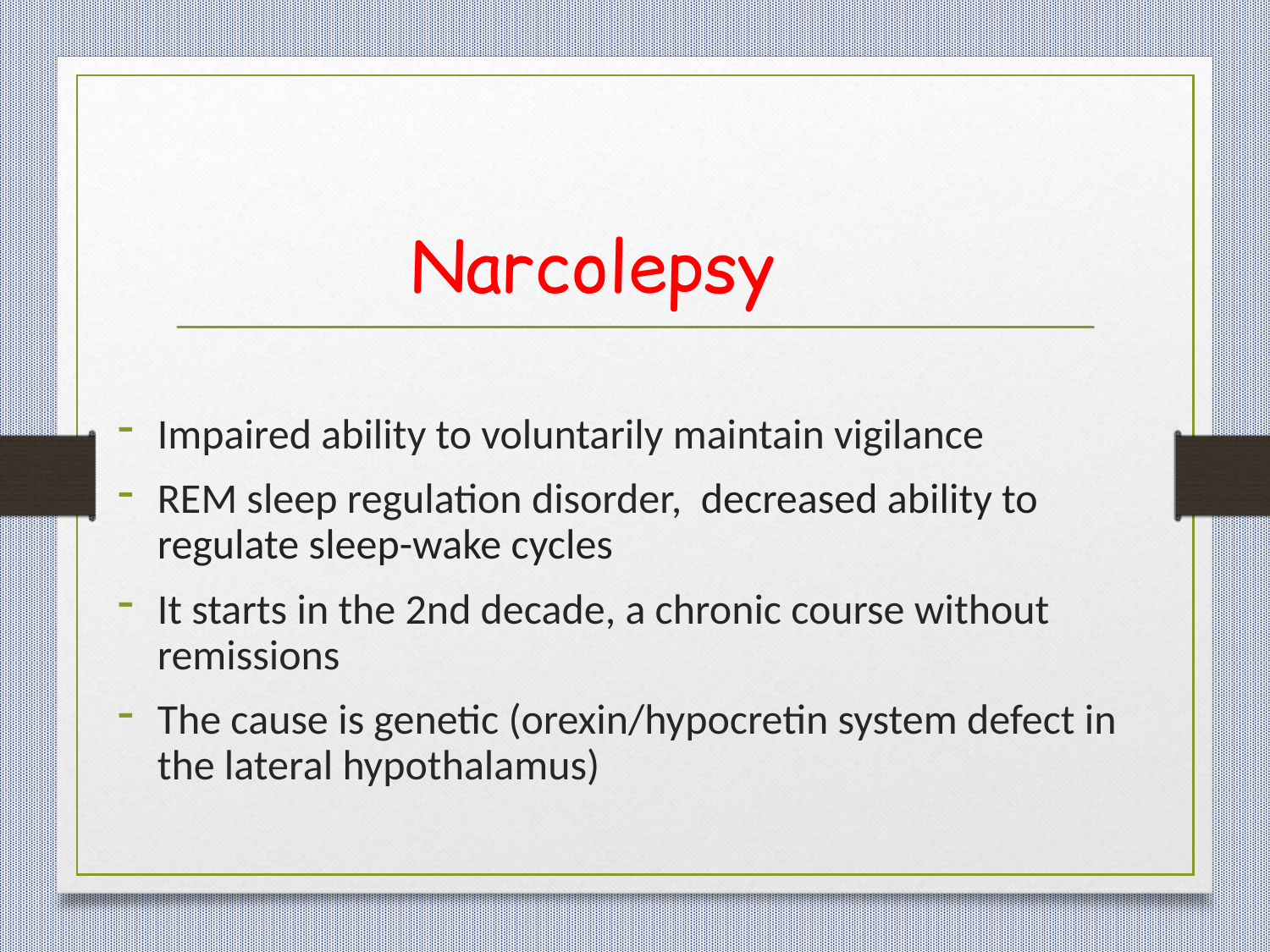

# Narcolepsy
Impaired ability to voluntarily maintain vigilance
REM sleep regulation disorder,  decreased ability to regulate sleep-wake cycles
It starts in the 2nd decade, a chronic course without remissions
The cause is genetic (orexin/hypocretin system defect in the lateral hypothalamus)